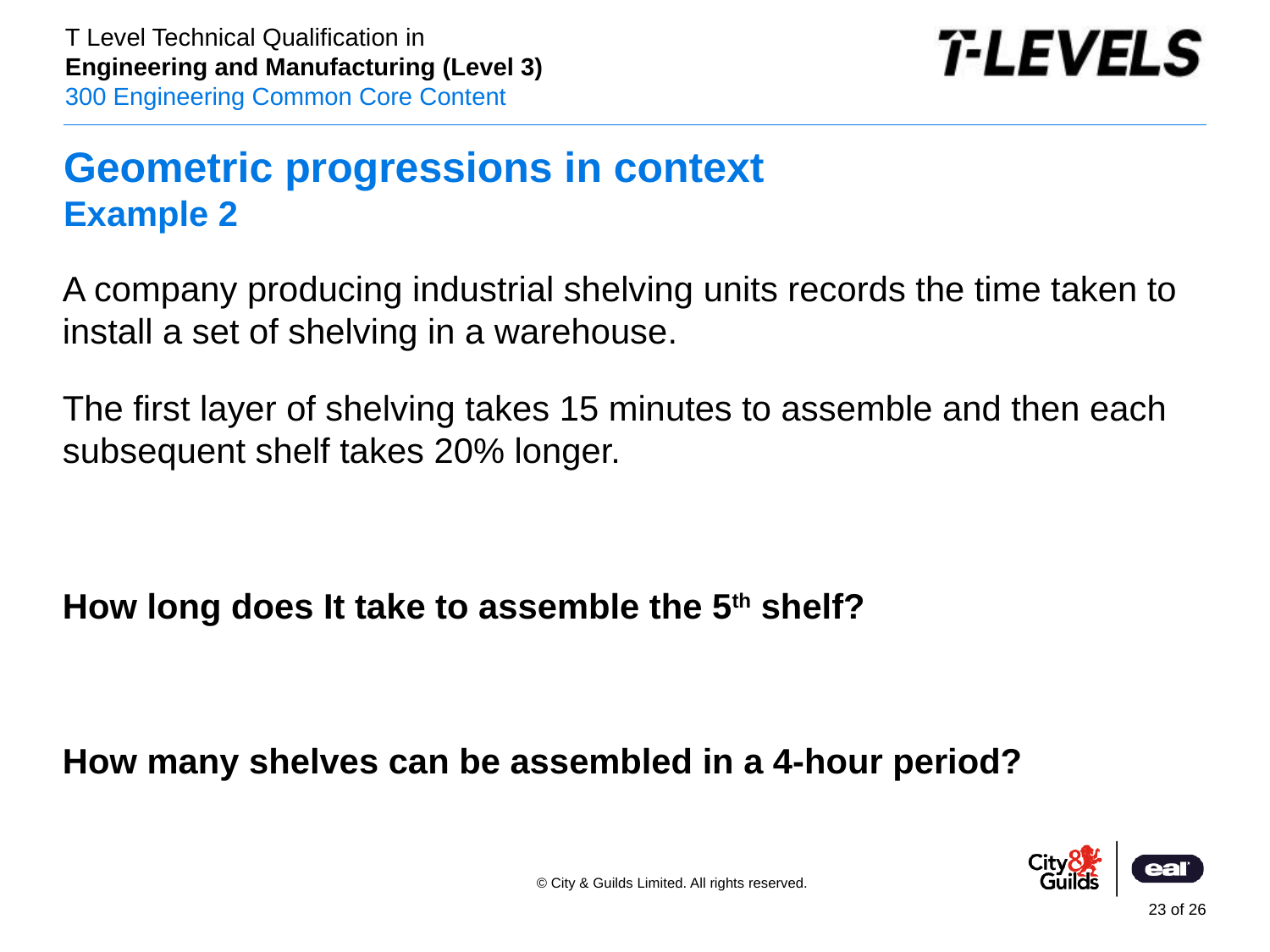

# Geometric progressions in context Example 2
A company producing industrial shelving units records the time taken to install a set of shelving in a warehouse.
The first layer of shelving takes 15 minutes to assemble and then each subsequent shelf takes 20% longer.

How long does It take to assemble the 5th shelf?

How many shelves can be assembled in a 4-hour period?